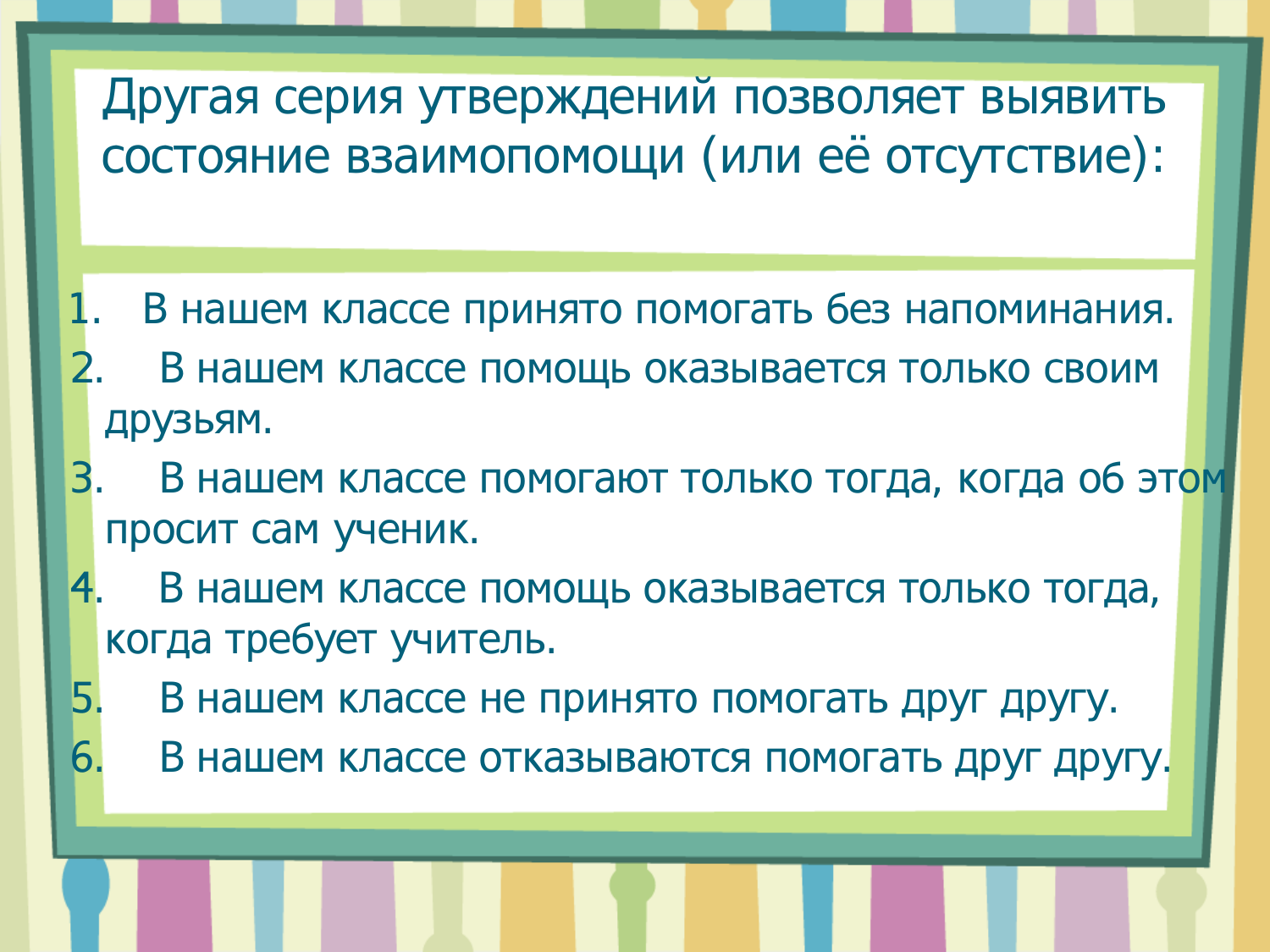

# Другая серия утверждений позволяет выявить состояние взаимопомощи (или её отсутствие):
 1.   В нашем классе принято помогать без напоминания.
 2.    В нашем классе помощь оказывается только своим друзьям.
 3.    В нашем классе помогают только тогда, когда об этом просит сам ученик.
 4.    В нашем классе помощь оказывается только тогда, когда требует учитель.
 5.    В нашем классе не принято помогать друг другу.
 6.    В нашем классе отказываются помогать друг другу.